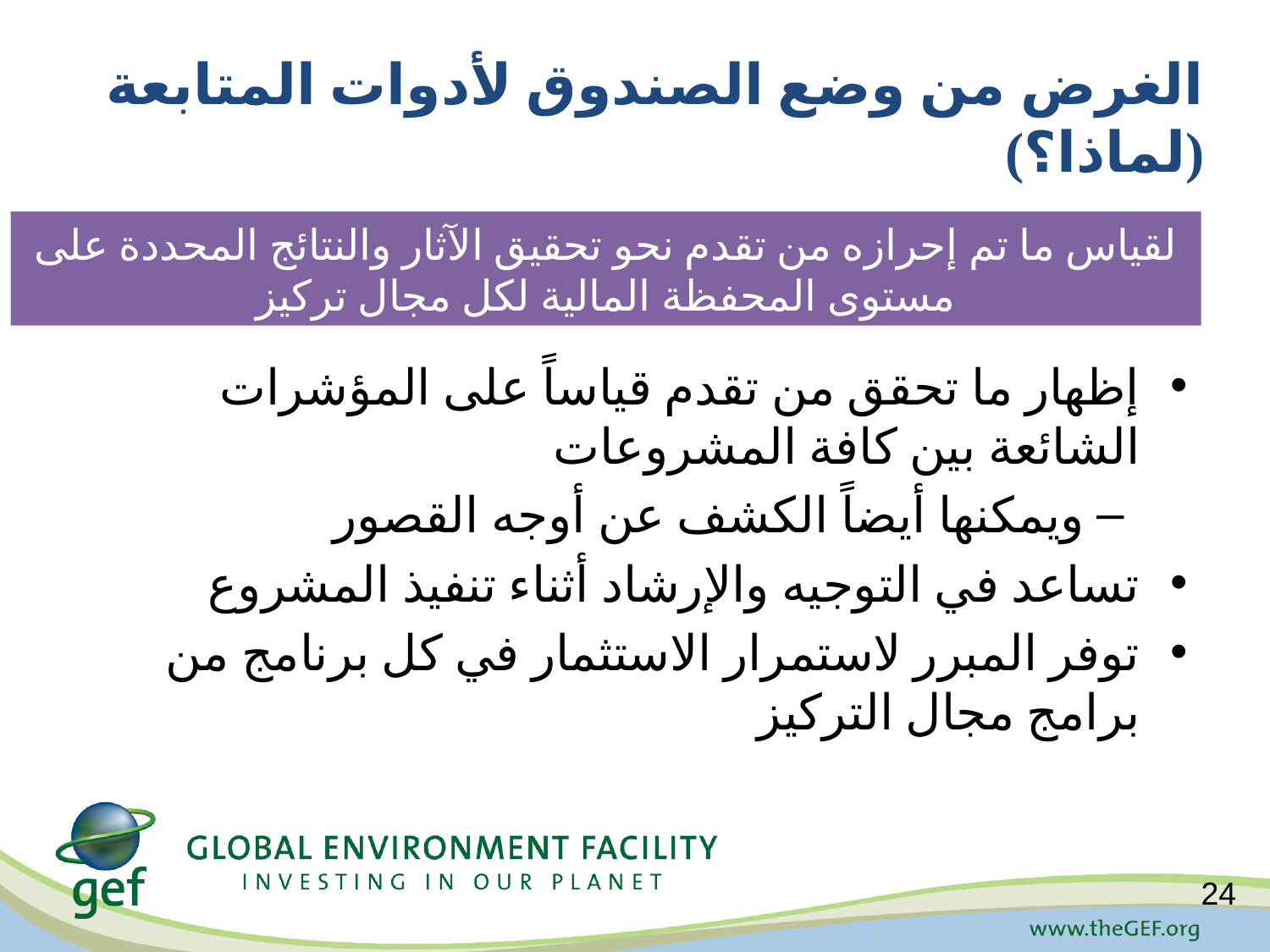

الغرض من وضع الصندوق لأدوات المتابعة (لماذا؟)
لقياس ما تم إحرازه من تقدم نحو تحقيق الآثار والنتائج المحددة على مستوى المحفظة المالية لكل مجال تركيز
إظهار ما تحقق من تقدم قياساً على المؤشرات الشائعة بين كافة المشروعات
ويمكنها أيضاً الكشف عن أوجه القصور
تساعد في التوجيه والإرشاد أثناء تنفيذ المشروع
توفر المبرر لاستمرار الاستثمار في كل برنامج من برامج مجال التركيز

24